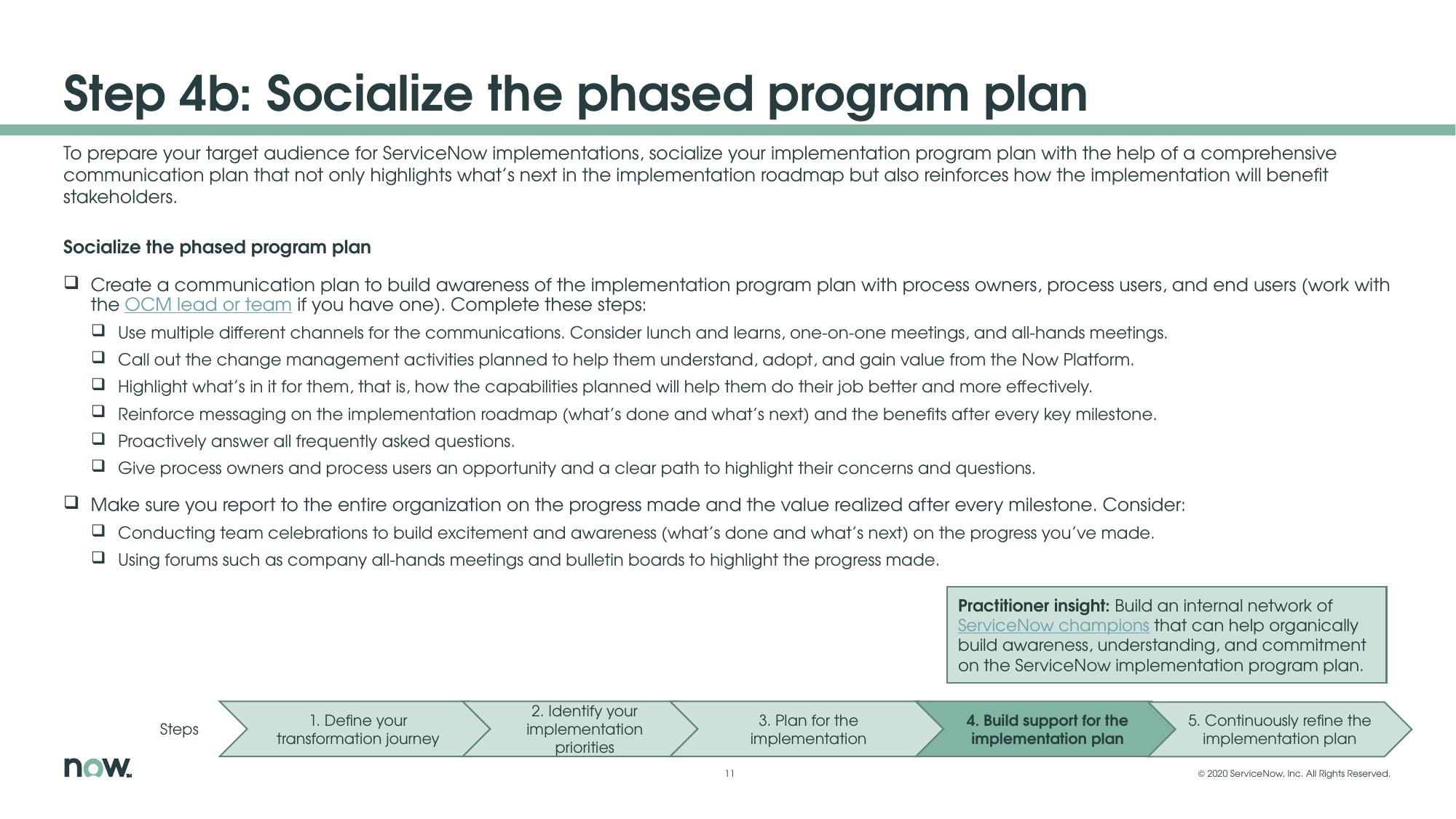

# Step 4b: Socialize the phased program plan

To prepare your target audience for ServiceNow implementations, socialize your implementation program plan with the help of a comprehensive communication plan that not only highlights what’s next in the implementation roadmap but also reinforces how the implementation will benefit stakeholders.
Socialize the phased program plan
Create a communication plan to build awareness of the implementation program plan with process owners, process users, and end users (work with the OCM lead or team if you have one). Complete these steps:
Use multiple different channels for the communications. Consider lunch and learns, one-on-one meetings, and all-hands meetings.
Call out the change management activities planned to help them understand, adopt, and gain value from the Now Platform.
Highlight what’s in it for them, that is, how the capabilities planned will help them do their job better and more effectively.
Reinforce messaging on the implementation roadmap (what’s done and what’s next) and the benefits after every key milestone.
Proactively answer all frequently asked questions.
Give process owners and process users an opportunity and a clear path to highlight their concerns and questions.
Make sure you report to the entire organization on the progress made and the value realized after every milestone. Consider:
Conducting team celebrations to build excitement and awareness (what’s done and what’s next) on the progress you’ve made.
Using forums such as company all-hands meetings and bulletin boards to highlight the progress made.

Practitioner insight: Build an internal network of ServiceNow champions that can help organically build awareness, understanding, and commitment on the ServiceNow implementation program plan.
Steps
1. Define your transformation journey
2. Identify your implementation priorities
3. Plan for the implementation
4. Build support for the implementation plan
5. Continuously refine the implementation plan